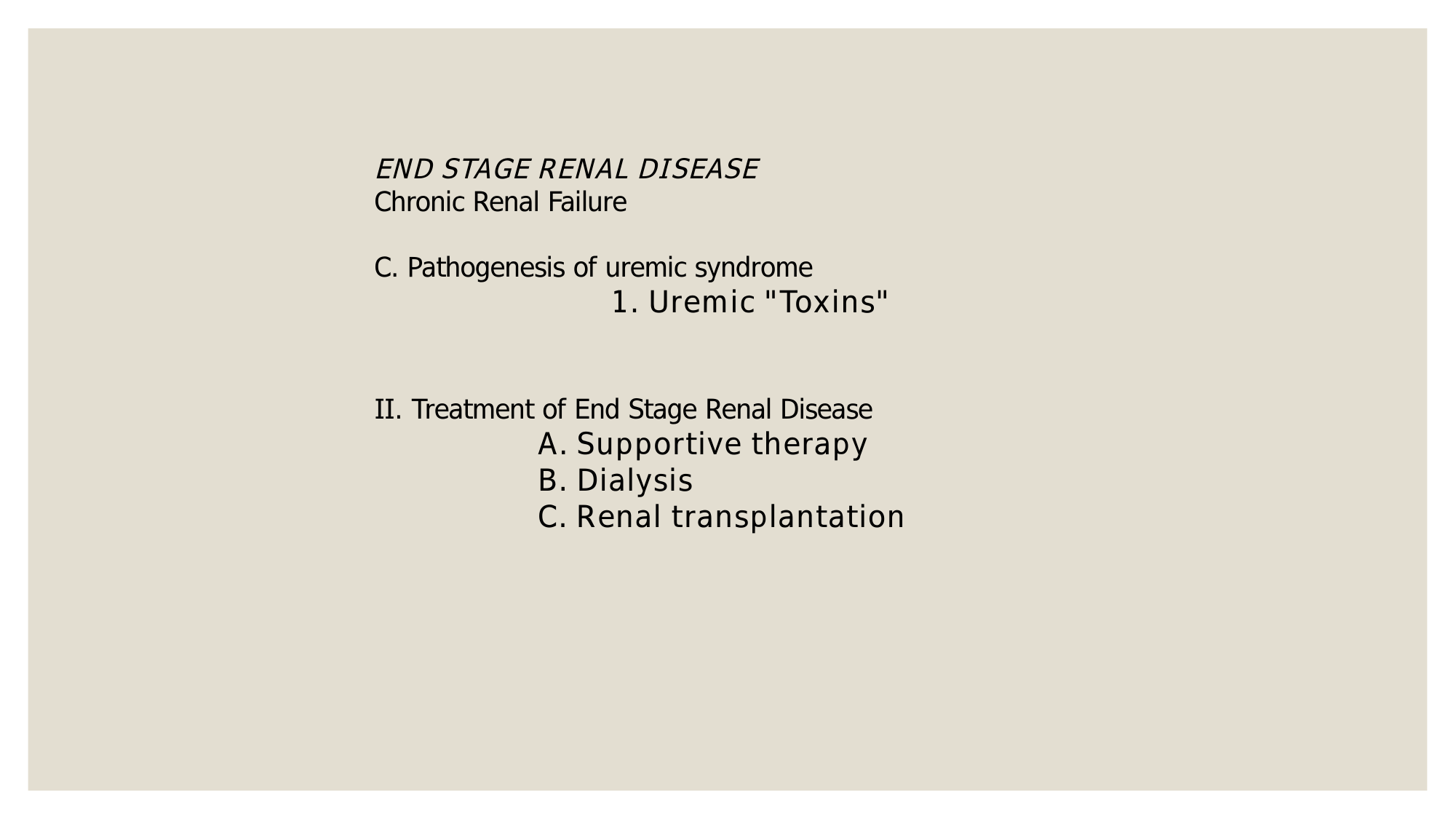

END STAGE RENAL DISEASE
Chronic Renal Failure

C. Pathogenesis of uremic syndrome
	1. Uremic "Toxins"

II. Treatment of End Stage Renal Disease
A. Supportive therapy
B. Dialysis
C. Renal transplantation